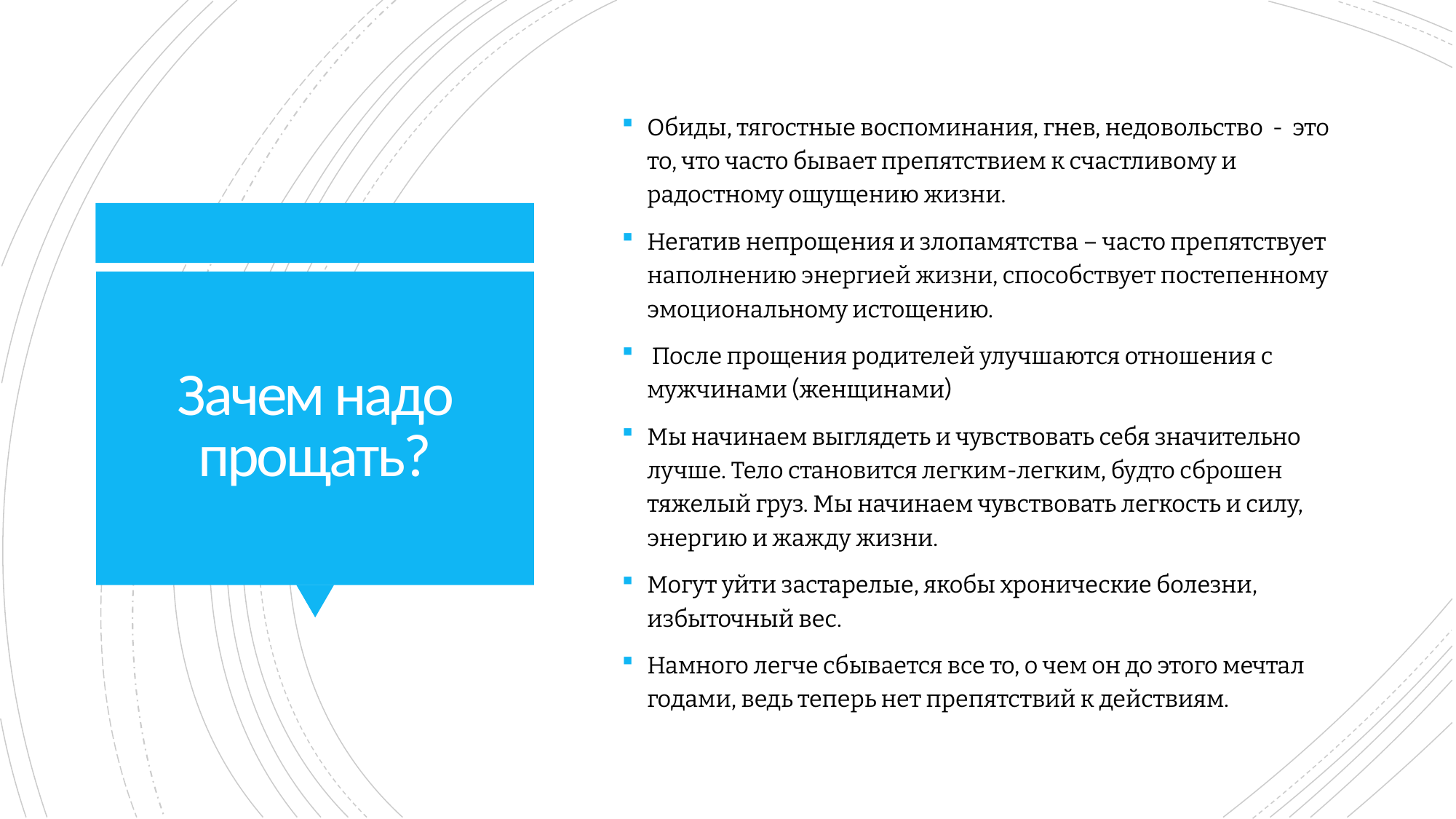

Обиды, тягостные воспоминания, гнев, недовольство  -  это то, что часто бывает препятствием к счастливому и радостному ощущению жизни.
Негатив непрощения и злопамятства – часто препятствует наполнению энергией жизни, способствует постепенному эмоциональному истощению.
 После прощения родителей улучшаются отношения с мужчинами (женщинами)
Мы начинаем выглядеть и чувствовать себя значительно лучше. Тело становится легким-легким, будто сброшен тяжелый груз. Мы начинаем чувствовать легкость и силу, энергию и жажду жизни.
Могут уйти застарелые, якобы хронические болезни, избыточный вес.
Намного легче сбывается все то, о чем он до этого мечтал годами, ведь теперь нет препятствий к действиям.
# Зачем надо прощать?